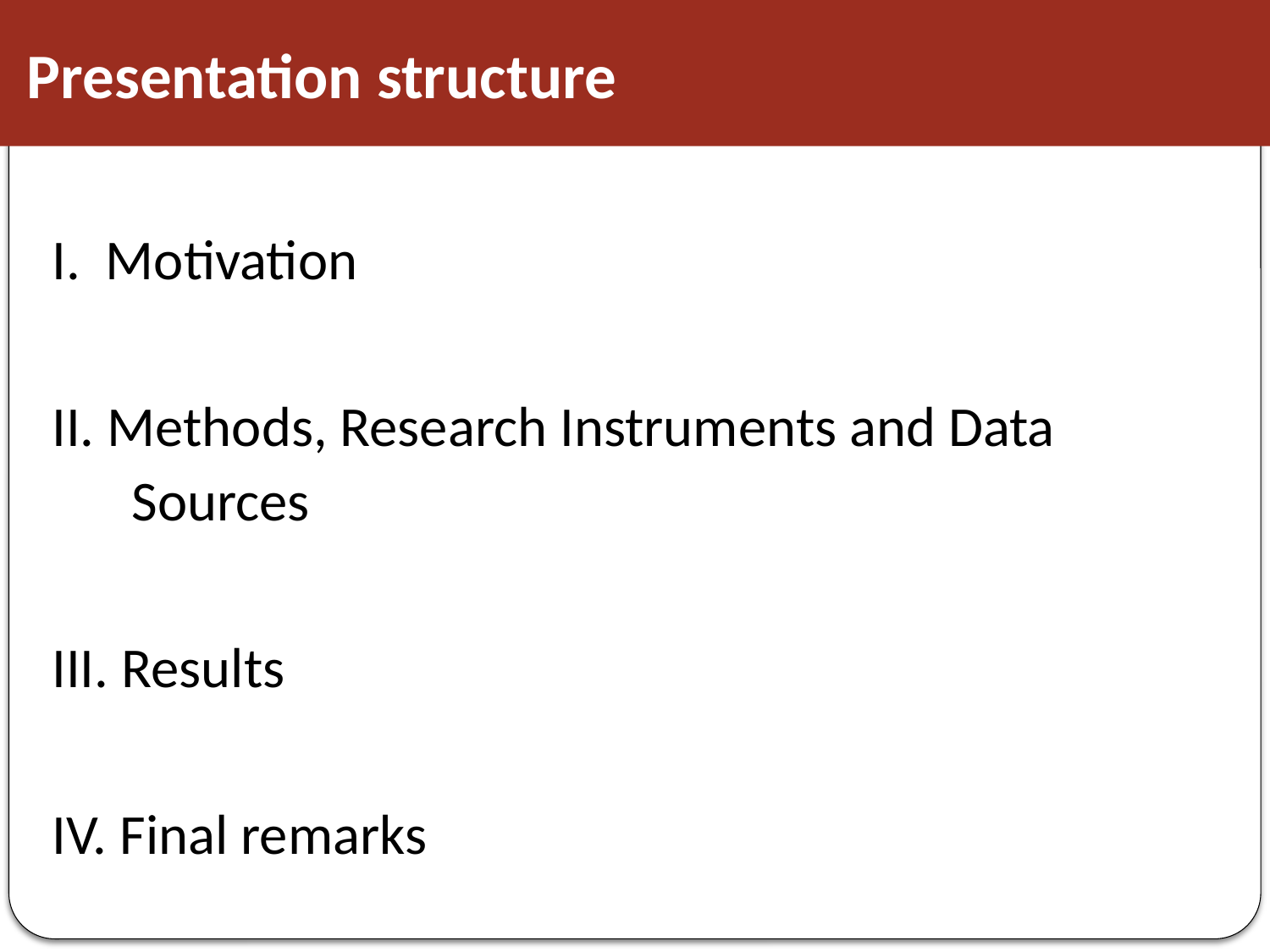

Presentation structure

I.  Motivation

II. Methods, Research Instruments and Data Sources

III. Results

IV. Final remarks